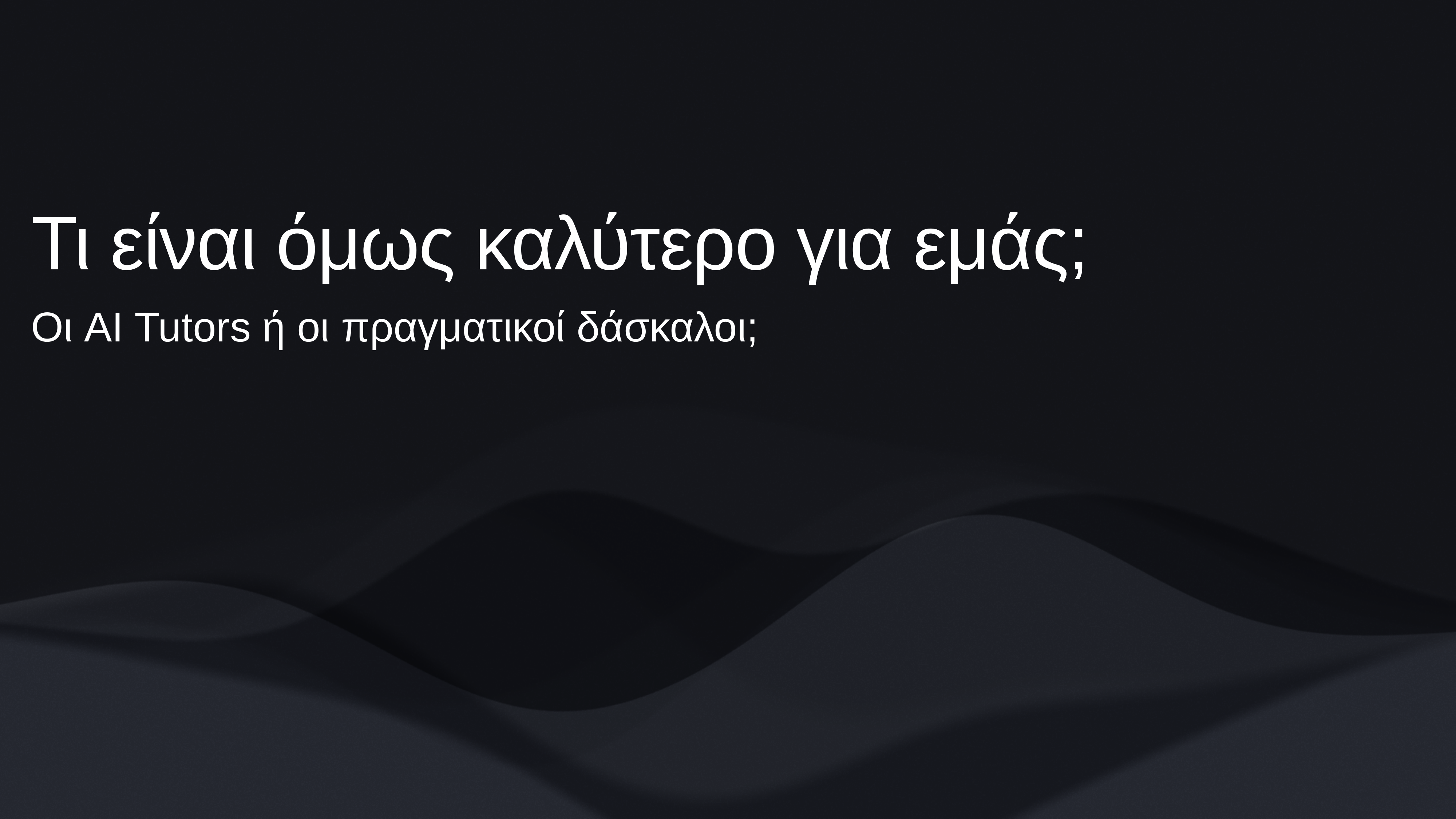

# Τι είναι όμως καλύτερο για εμάς;
Οι AI Tutors ή οι πραγματικοί δάσκαλοι;